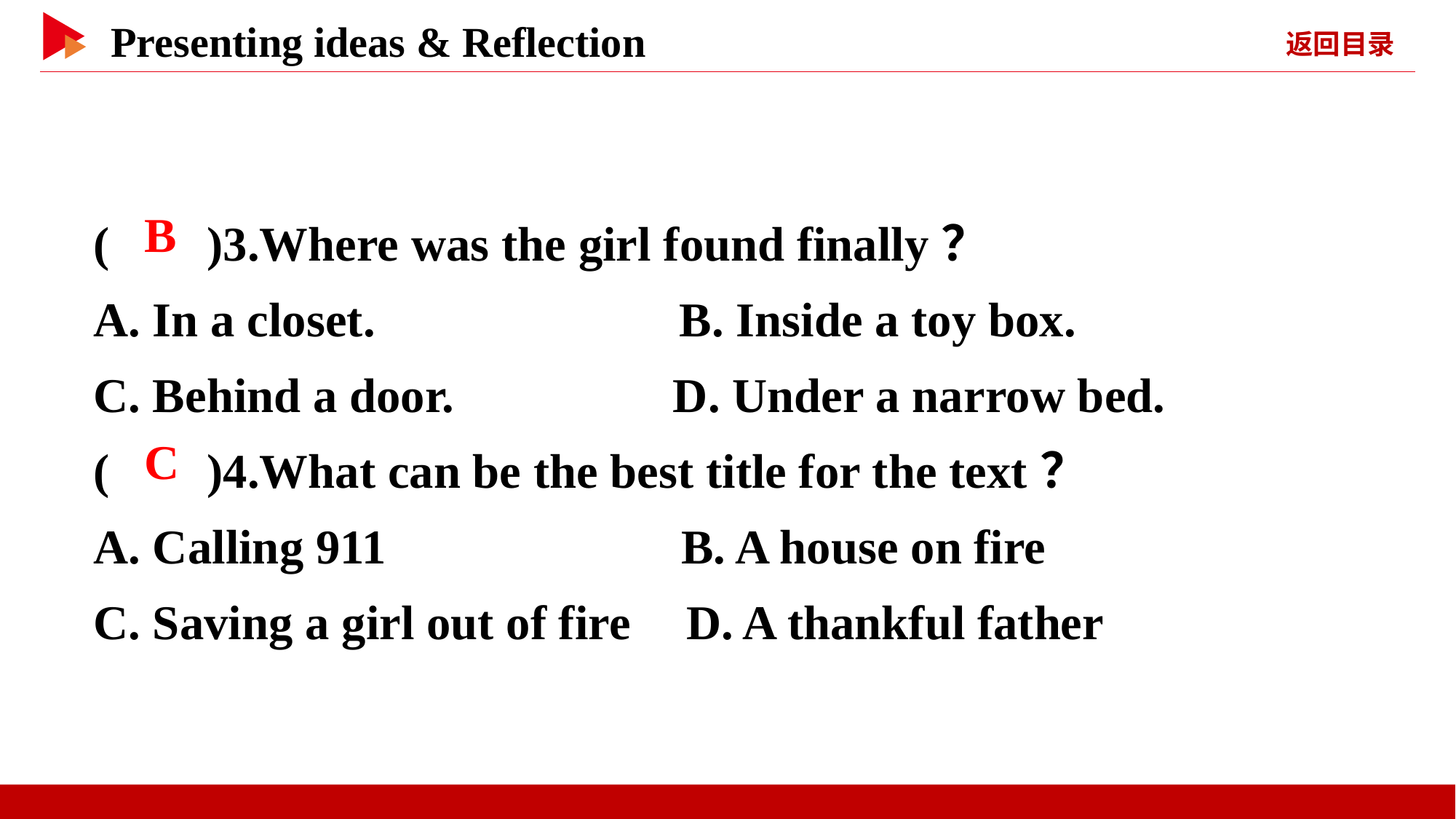

(        )3.Where was the girl found finally？
A. In a closet.                         B. Inside a toy box.
C. Behind a door.                    D. Under a narrow bed.
(        )4.What can be the best title for the text？
A. Calling 911                           B. A house on fire
C. Saving a girl out of fire     D. A thankful father
   B
   C